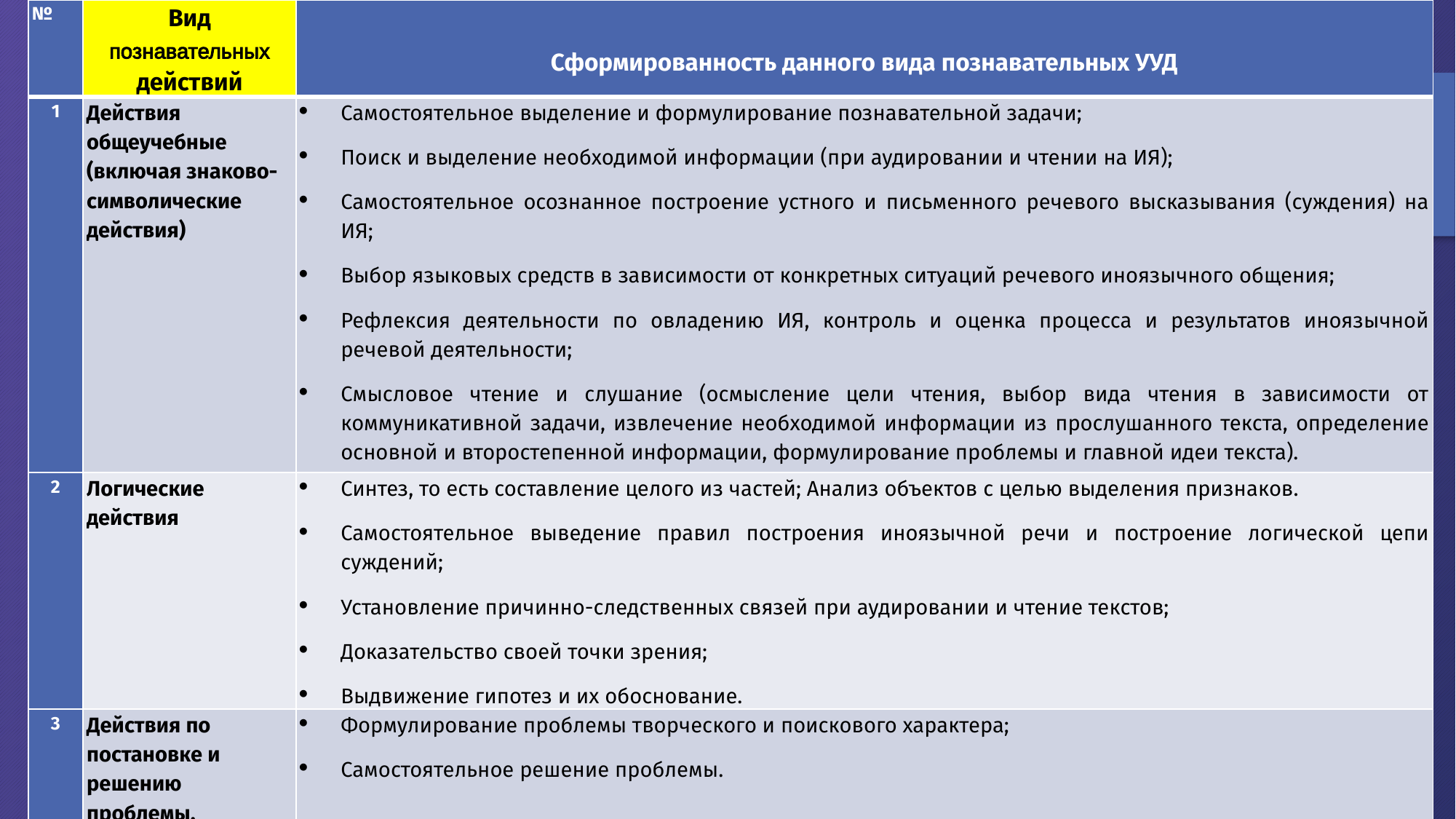

| № | Вид познавательных действий | Сформированность данного вида познавательных УУД |
| --- | --- | --- |
| 1 | Действия общеучебные (включая знаково-символические действия) | Самостоятельное выделение и формулирование познавательной задачи; Поиск и выделение необходимой информации (при аудировании и чтении на ИЯ); Самостоятельное осознанное построение устного и письменного речевого высказывания (суждения) на ИЯ; Выбор языковых средств в зависимости от конкретных ситуаций речевого иноязычного общения; Рефлексия деятельности по овладению ИЯ, контроль и оценка процесса и результатов иноязычной речевой деятельности; Смысловое чтение и слушание (осмысление цели чтения, выбор вида чтения в зависимости от коммуникативной задачи, извлечение необходимой информации из прослушанного текста, определение основной и второстепенной информации, формулирование проблемы и главной идеи текста). |
| 2 | Логические действия | Синтез, то есть составление целого из частей; Анализ объектов с целью выделения признаков. Самостоятельное выведение правил построения иноязычной речи и построение логической цепи суждений; Установление причинно-следственных связей при аудировании и чтение текстов; Доказательство своей точки зрения; Выдвижение гипотез и их обоснование. |
| 3 | Действия по постановке и решению проблемы. | Формулирование проблемы творческого и поискового характера; Самостоятельное решение проблемы. |